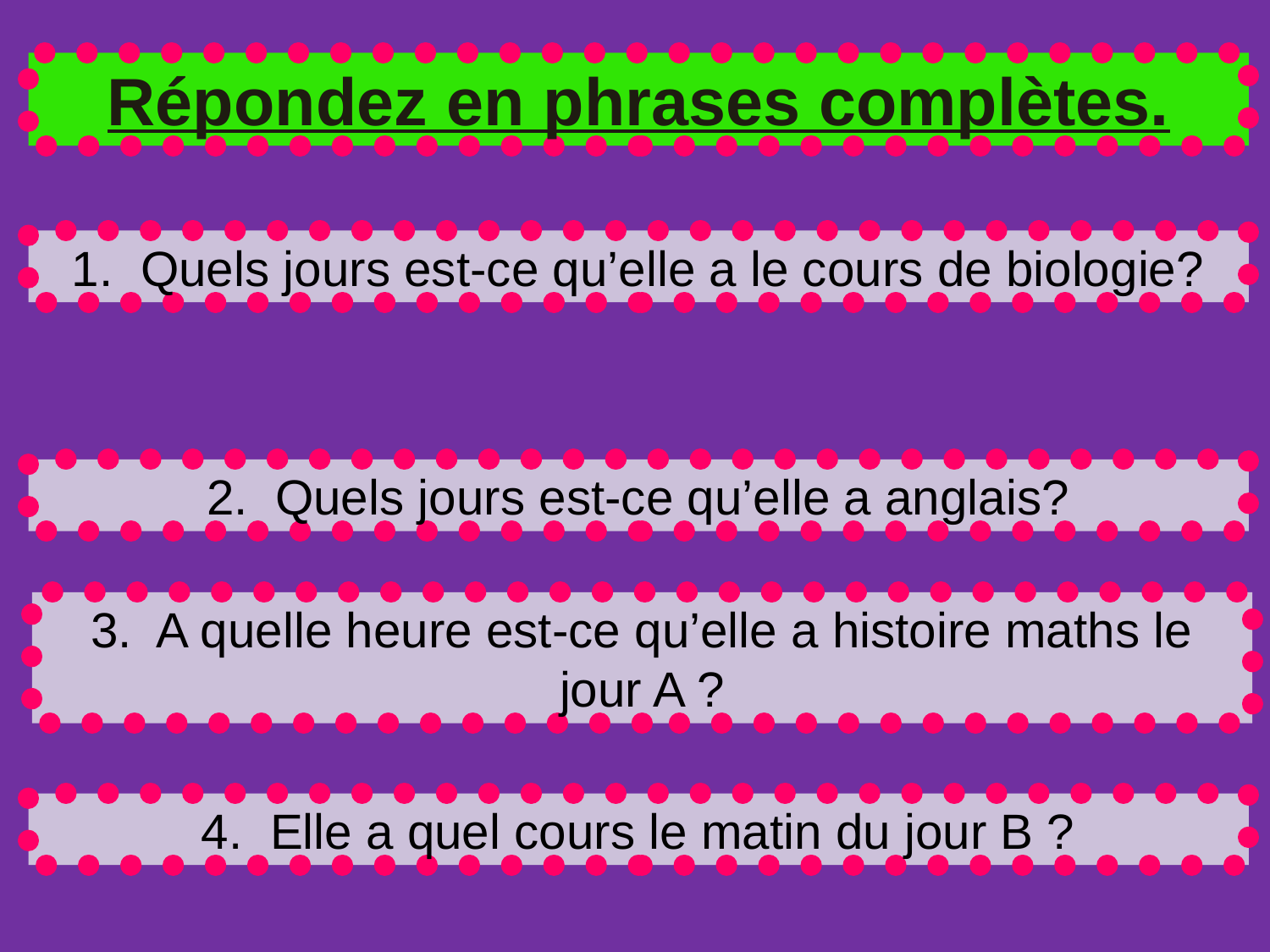

Répondez en phrases complètes.
  Quels jours est-ce qu’elle a le cours de biologie?
2.  Quels jours est-ce qu’elle a anglais?
3.  A quelle heure est-ce qu’elle a histoire maths le jour A ?
4.  Elle a quel cours le matin du jour B ?